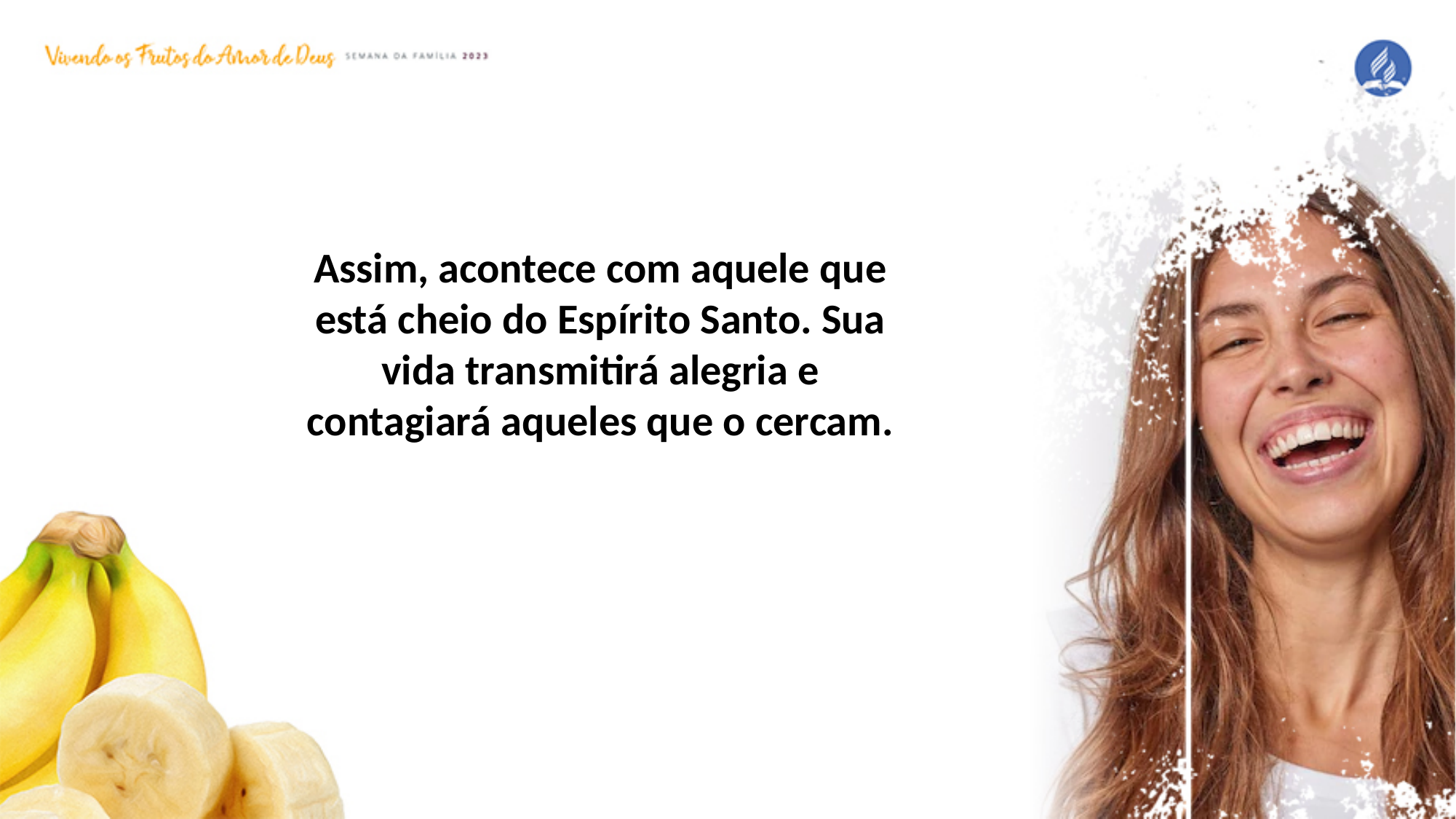

Assim, acontece com aquele que está cheio do Espírito Santo. Sua vida transmitirá alegria e contagiará aqueles que o cercam.